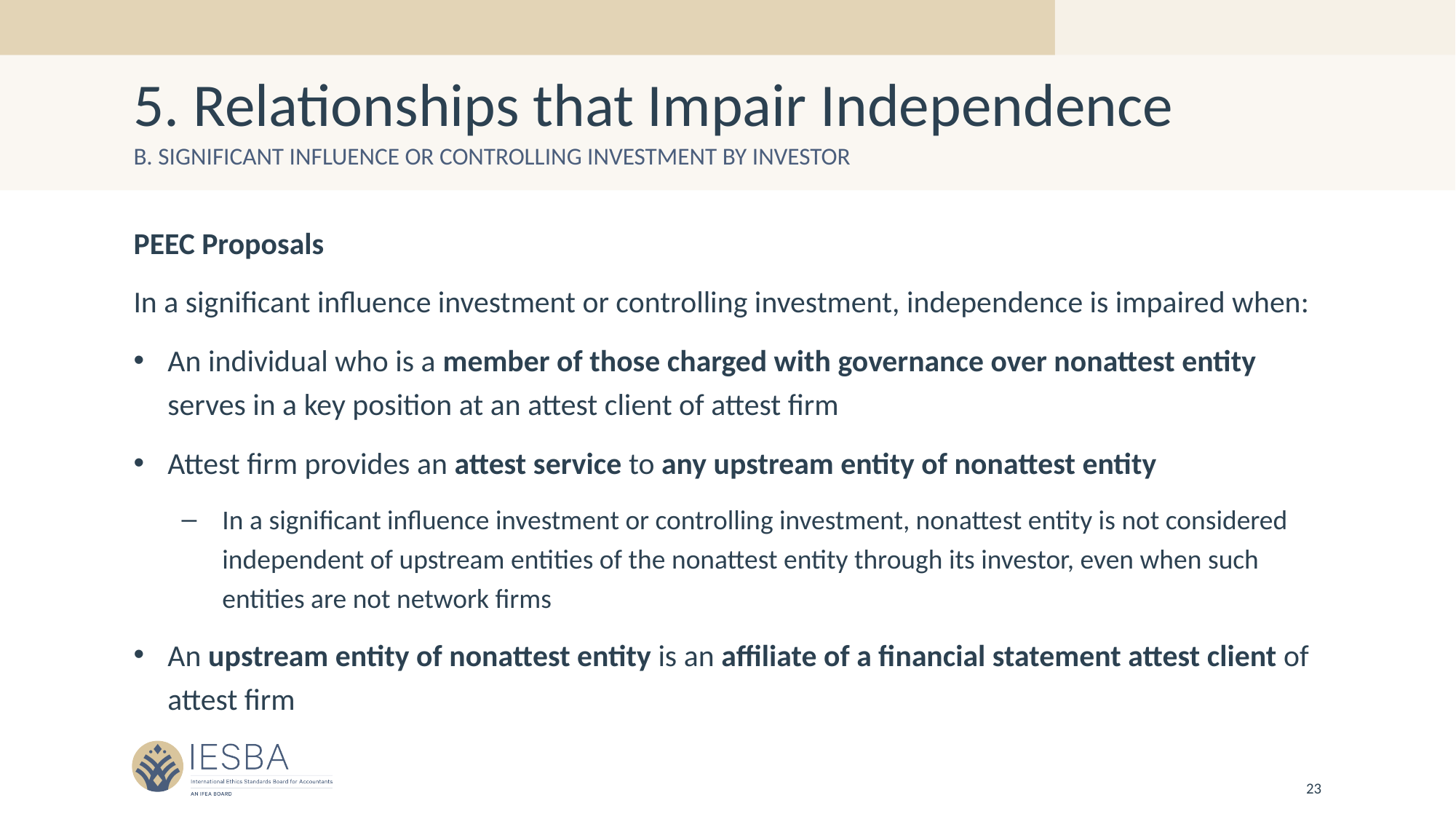

# 5. Relationships that Impair Independence
b. Significant influence or controlling investment by investor
PEEC Proposals
In a significant influence investment or controlling investment, independence is impaired when:
An individual who is a member of those charged with governance over nonattest entity serves in a key position at an attest client of attest firm
Attest firm provides an attest service to any upstream entity of nonattest entity
In a significant influence investment or controlling investment, nonattest entity is not considered independent of upstream entities of the nonattest entity through its investor, even when such entities are not network firms
An upstream entity of nonattest entity is an affiliate of a financial statement attest client of attest firm
23